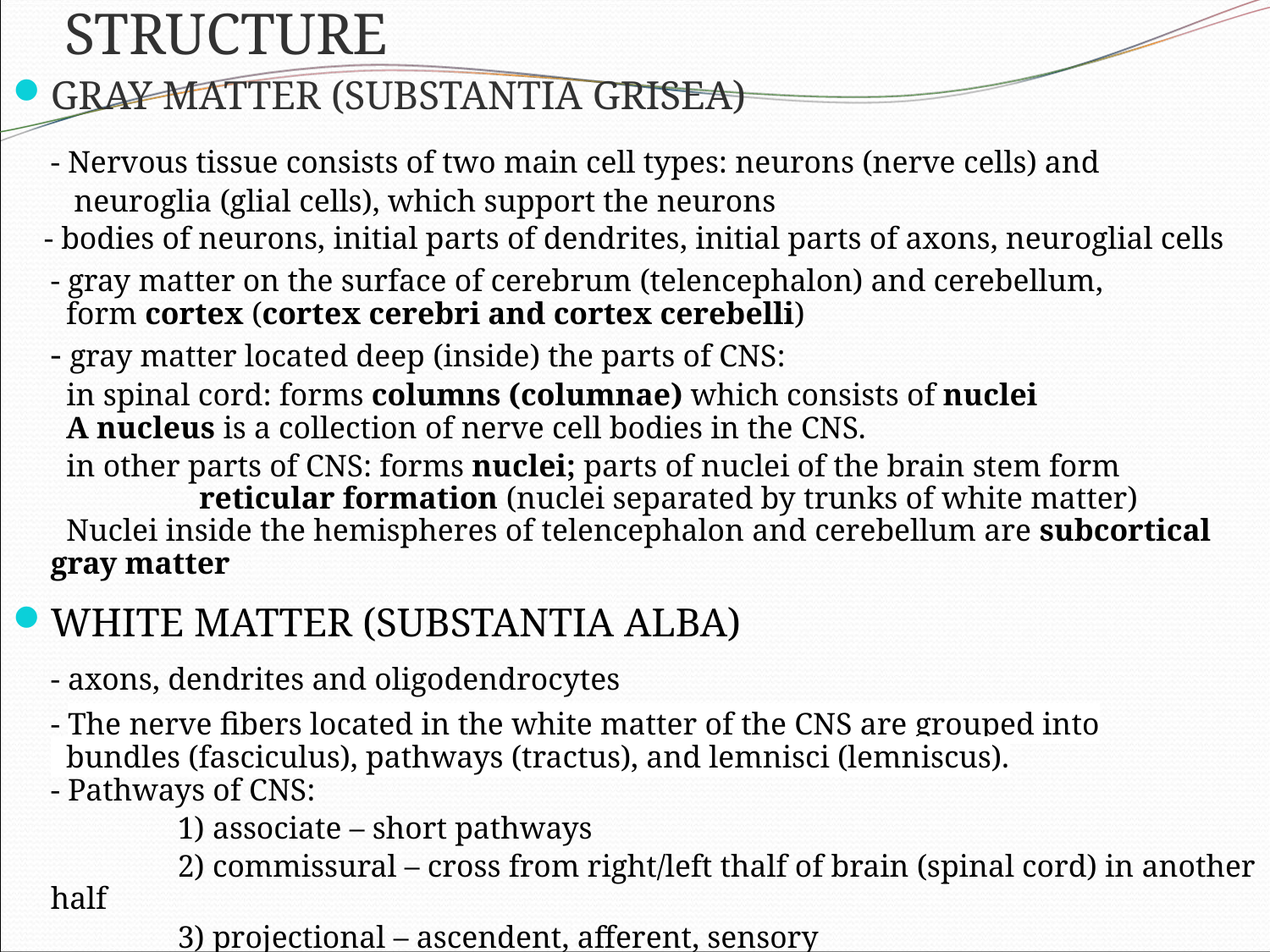

STRUCTURE
GRAY MATTER (SUBSTANTIA GRISEA)
	- Nervous tissue consists of two main cell types: neurons (nerve cells) and
   neuroglia (glial cells), which support the neurons
    - bodies of neurons, initial parts of dendrites, initial parts of axons, neuroglial cells
	- gray matter on the surface of cerebrum (telencephalon) and cerebellum,
  form cortex (cortex cerebri and cortex cerebelli)
	- gray matter located deep (inside) the parts of CNS:
	  in spinal cord: forms columns (columnae) which consists of nuclei
  A nucleus is a collection of nerve cell bodies in the CNS.
	  in other parts of CNS: forms nuclei; parts of nuclei of the brain stem form
                   reticular formation (nuclei separated by trunks of white matter)
  Nuclei inside the hemispheres of telencephalon and cerebellum are subcortical gray matter
WHITE MATTER (SUBSTANTIA ALBA)
	- axons, dendrites and oligodendrocytes
	- The nerve fibers located in the white matter of the CNS are grouped into
  bundles (fasciculus), pathways (tractus), and lemnisci (lemniscus).
- Pathways of CNS:
		1) associate – short pathways
		2) commissural – cross from right/left thalf of brain (spinal cord) in another half
		3) projectional – ascendent, afferent, sensory
			            - descendent, efferent, motor